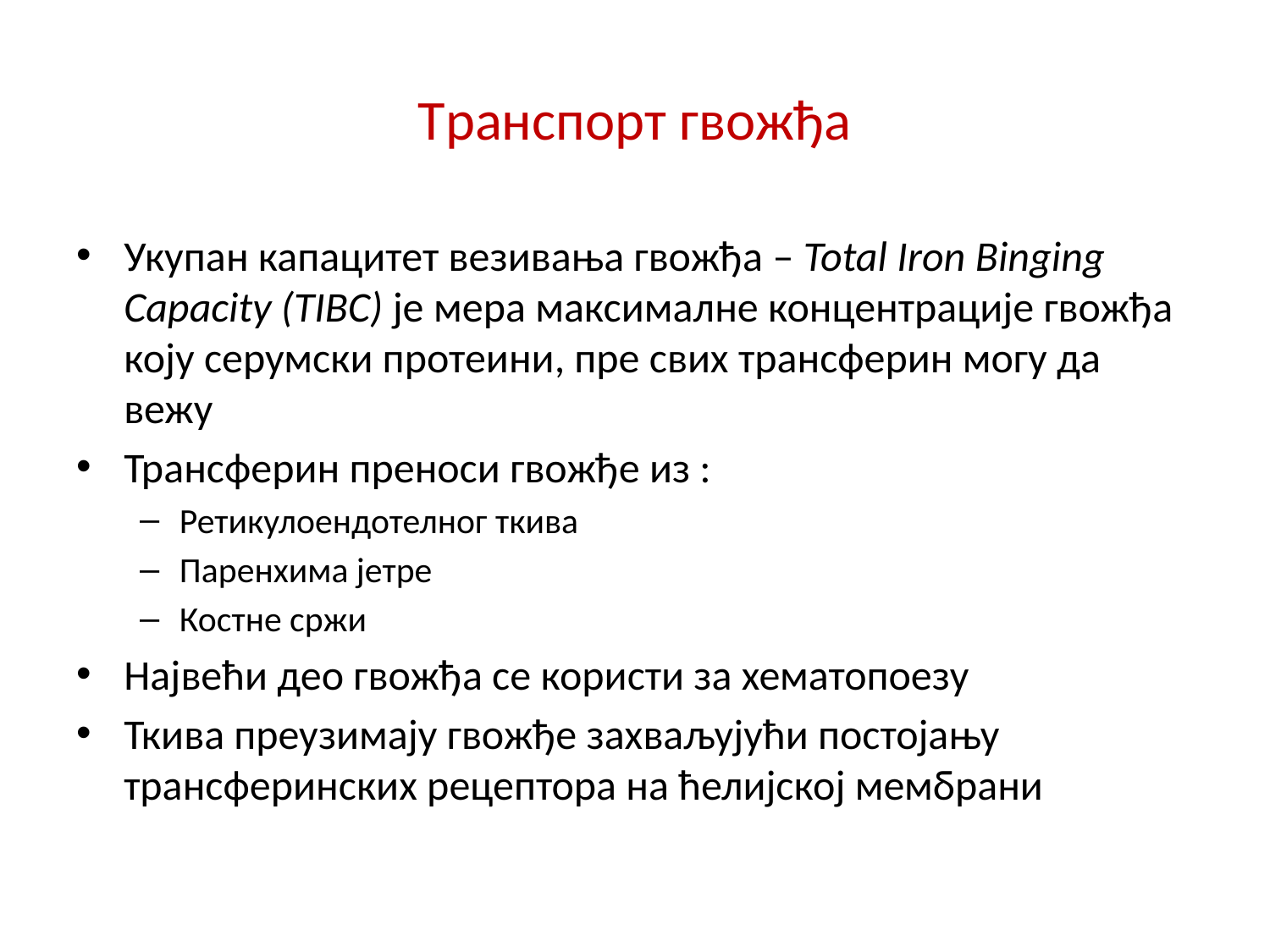

# Tранспорт гвожђа
Укупан капацитет везивања гвожђа – Total Iron Binging Capacity (TIBC) je мера максималне концентрације гвожђа коју серумски протеини, пре свих трансферин могу да вежу
Трансферин преноси гвожђе из :
Ретикулоендотелног ткива
Паренхима јетре
Костне сржи
Највећи део гвожђа се користи за хематопоезу
Ткива преузимају гвожђе захваљујући постојању трансферинских рецептора на ћелијској мембрани